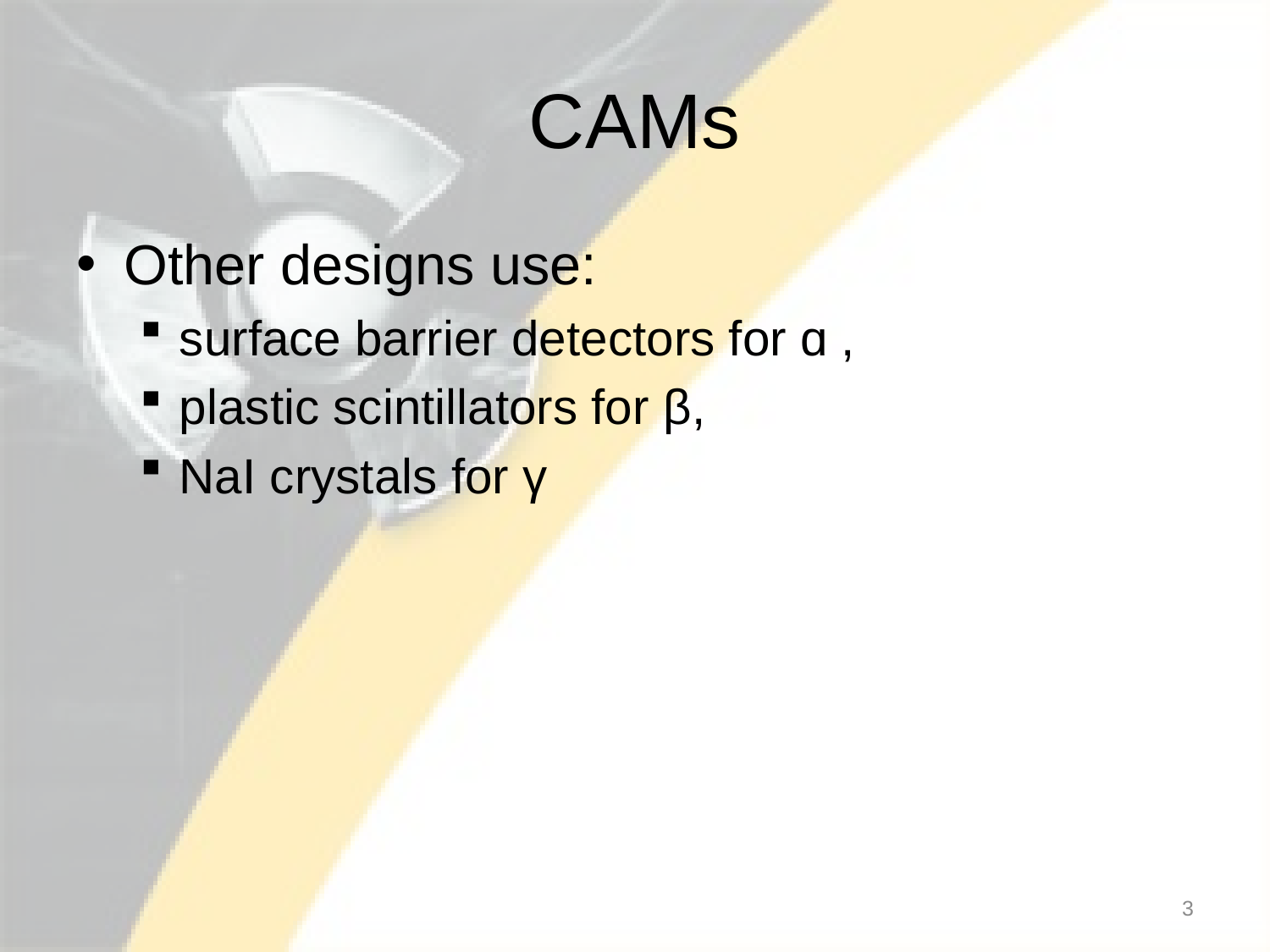

# CAMs
Other designs use:
surface barrier detectors for ɑ ,
plastic scintillators for β,
NaI crystals for γ
3